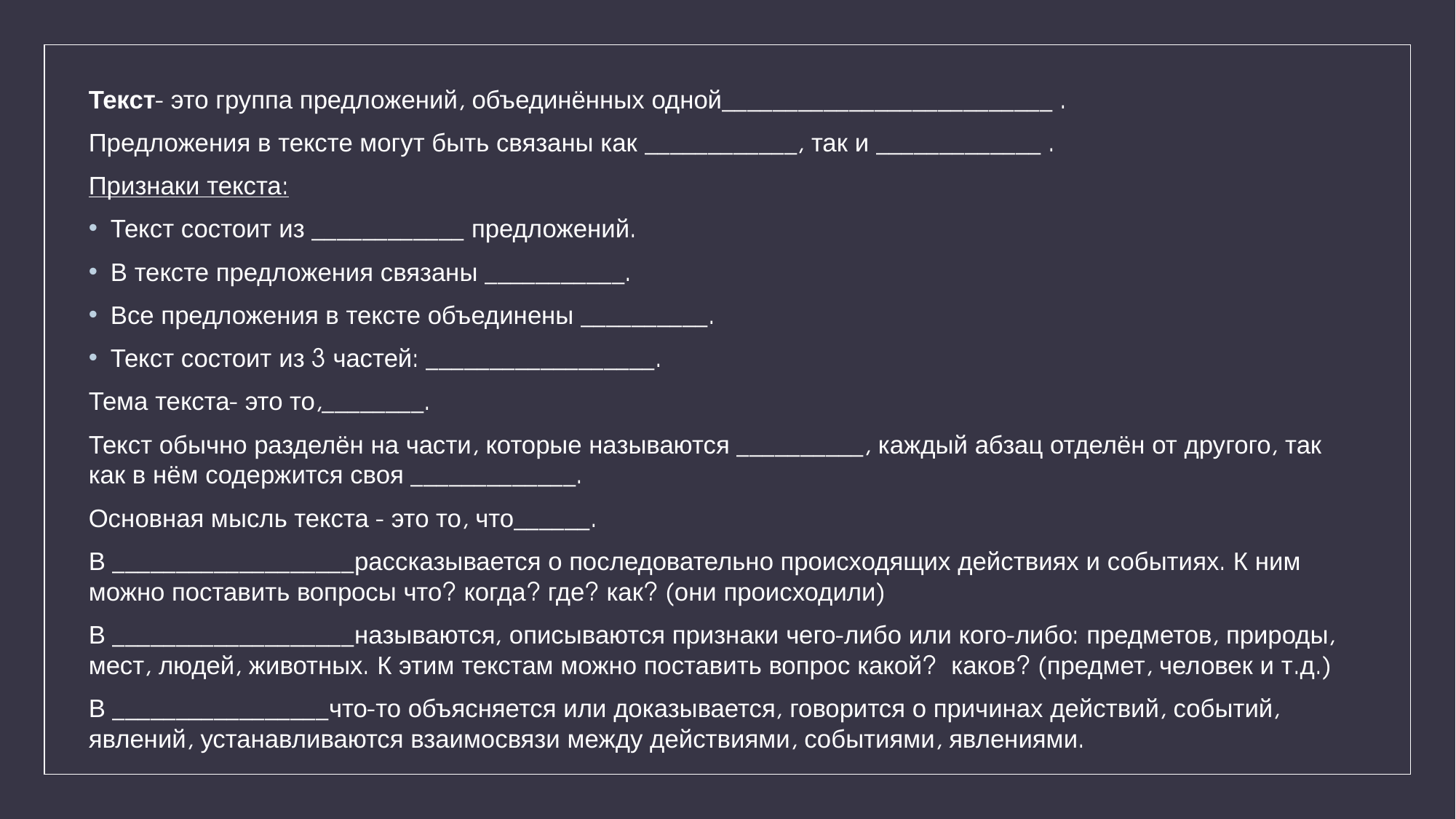

Текст- это группа предложений, объединённых одной__________________________ .
Предложения в тексте могут быть связаны как ____________, так и _____________ .
Признаки текста:
Текст состоит из ____________ предложений.
В тексте предложения связаны ___________.
Все предложения в тексте объединены __________.
Текст состоит из 3 частей: __________________.
Тема текста- это то,________.
Текст обычно разделён на части, которые называются __________, каждый абзац отделён от другого, так как в нём содержится своя _____________.
Основная мысль текста - это то, что______.
В ___________________рассказывается о последовательно происходящих действиях и событиях. К ним можно поставить вопросы что? когда? где? как? (они происходили)
В ___________________называются, описываются признаки чего-либо или кого-либо: предметов, природы, мест, людей, животных. К этим текстам можно поставить вопрос какой?  каков? (предмет, человек и т.д.)
В _________________что-то объясняется или доказывается, говорится о причинах действий, событий, явлений, устанавливаются взаимосвязи между действиями, событиями, явлениями.